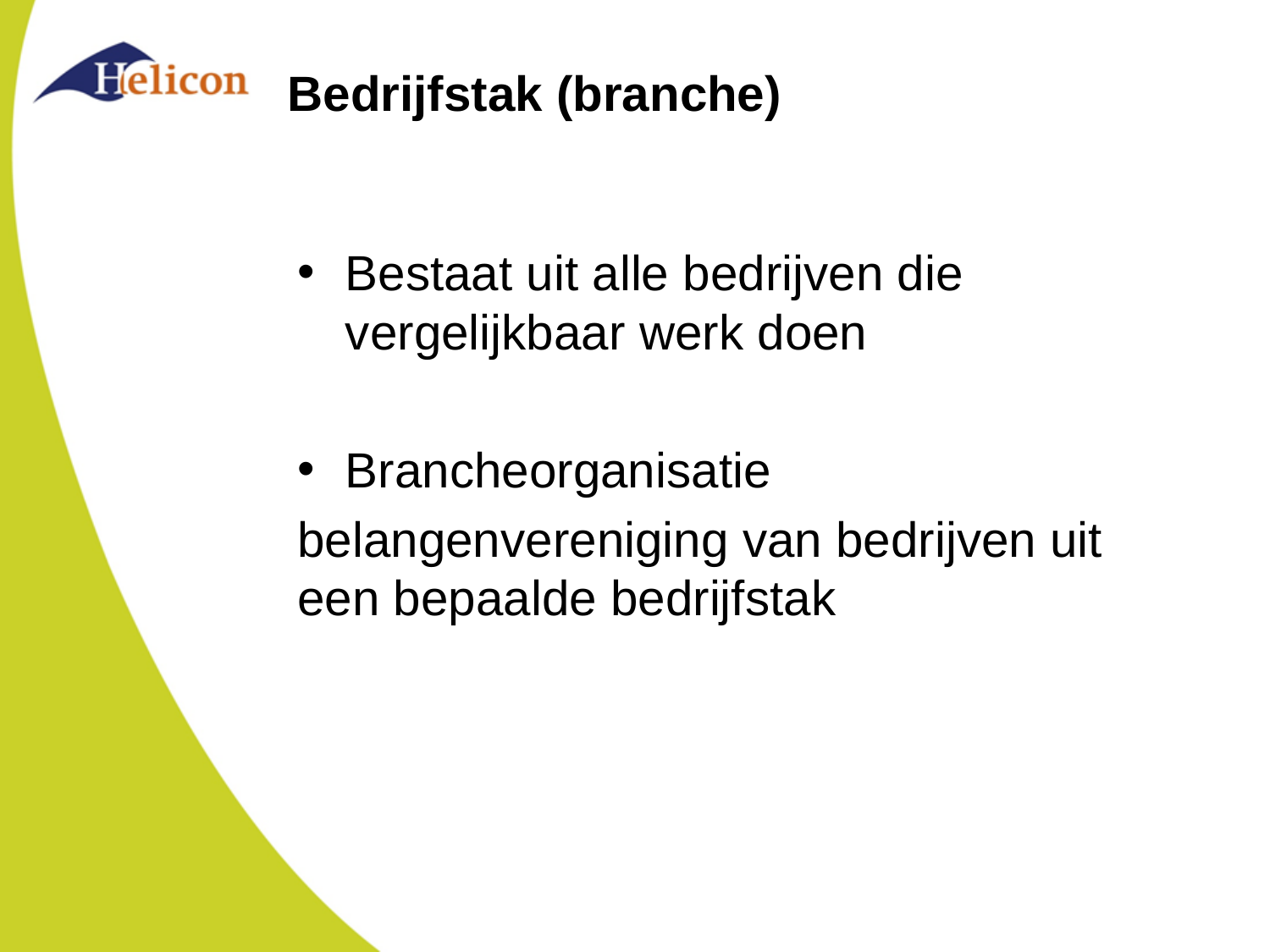

# Bedrijfstak (branche)

Bestaat uit alle bedrijven die vergelijkbaar werk doen

Brancheorganisatie
belangenvereniging van bedrijven uit een bepaalde bedrijfstak